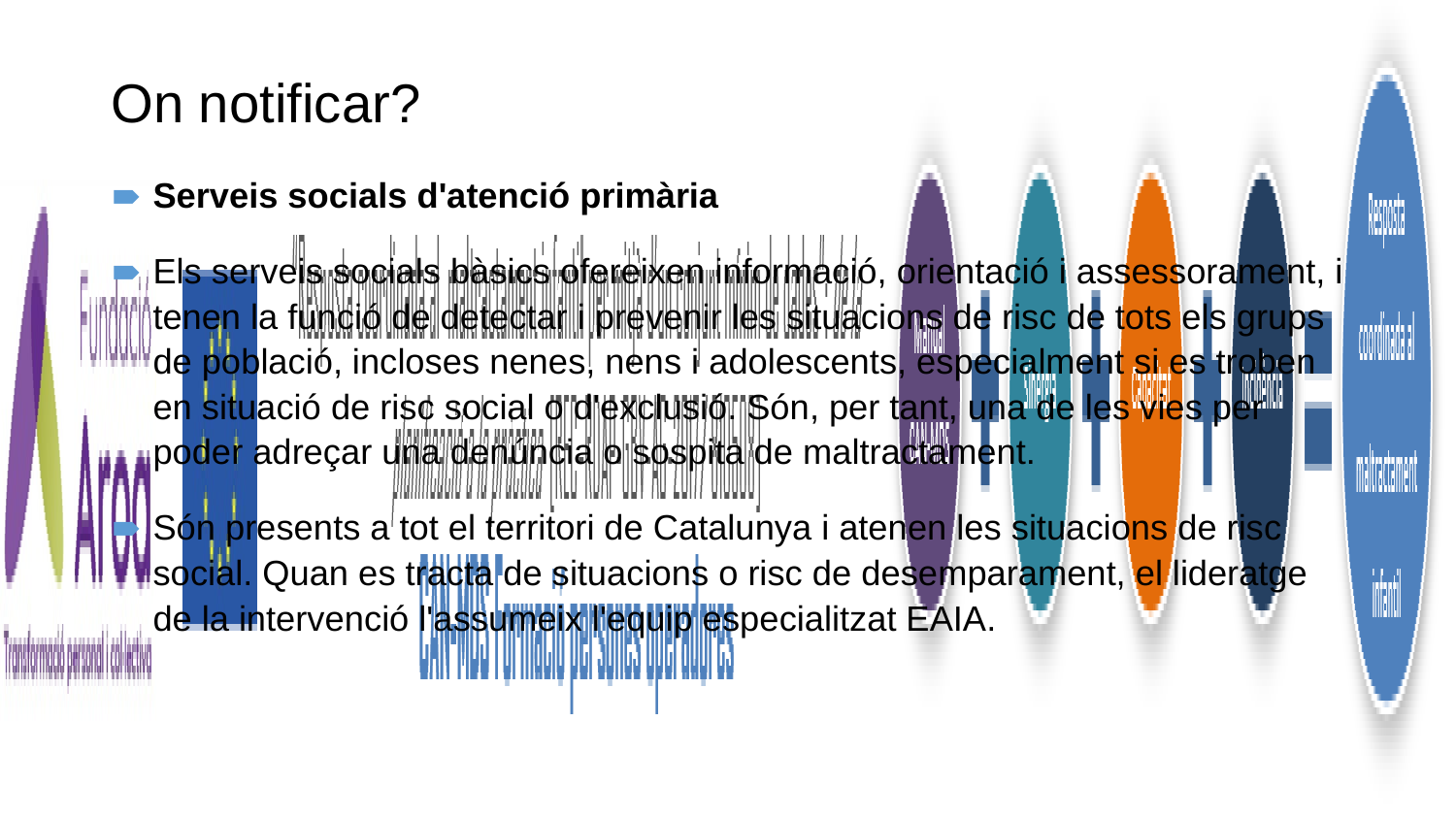

# On notificar?
Serveis socials d'atenció primària
Els serveis socials bàsics ofereixen informació, orientació i assessorament, i tenen la funció de detectar i prevenir les situacions de risc de tots els grups de població, incloses nenes, nens i adolescents, especialment si es troben en situació de risc social o d'exclusió. Són, per tant, una de les vies per poder adreçar una denúncia o sospita de maltractament.
Són presents a tot el territori de Catalunya i atenen les situacions de risc social. Quan es tracta de situacions o risc de desemparament, el lideratge de la intervenció l'assumeix l'equip especialitzat EAIA.